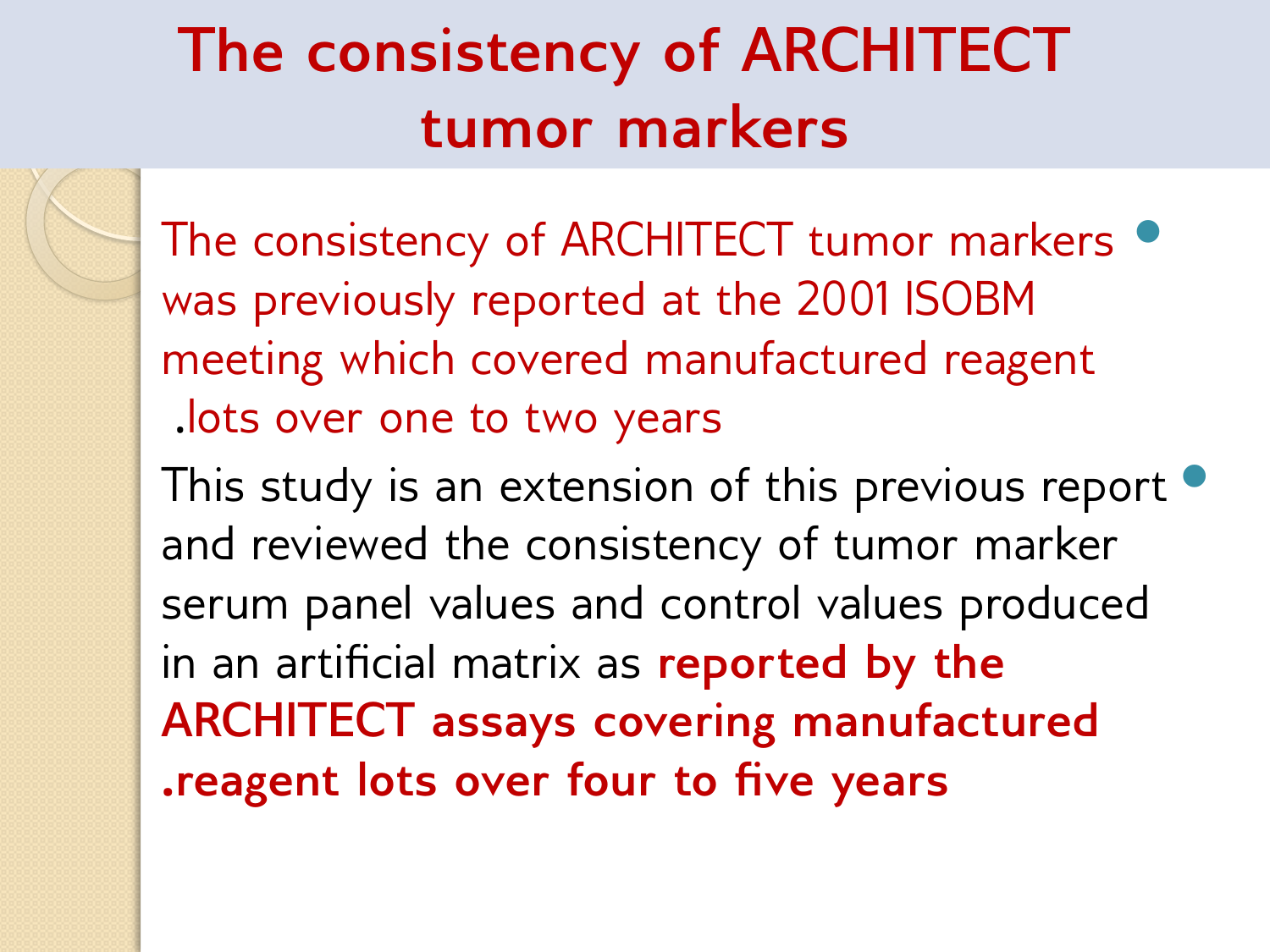

# The consistency of ARCHITECT tumor markers
The consistency of ARCHITECT tumor markers was previously reported at the 2001 ISOBM meeting which covered manufactured reagent lots over one to two years.
This study is an extension of this previous report and reviewed the consistency of tumor marker serum panel values and control values produced in an artificial matrix as reported by the ARCHITECT assays covering manufactured reagent lots over four to five years.